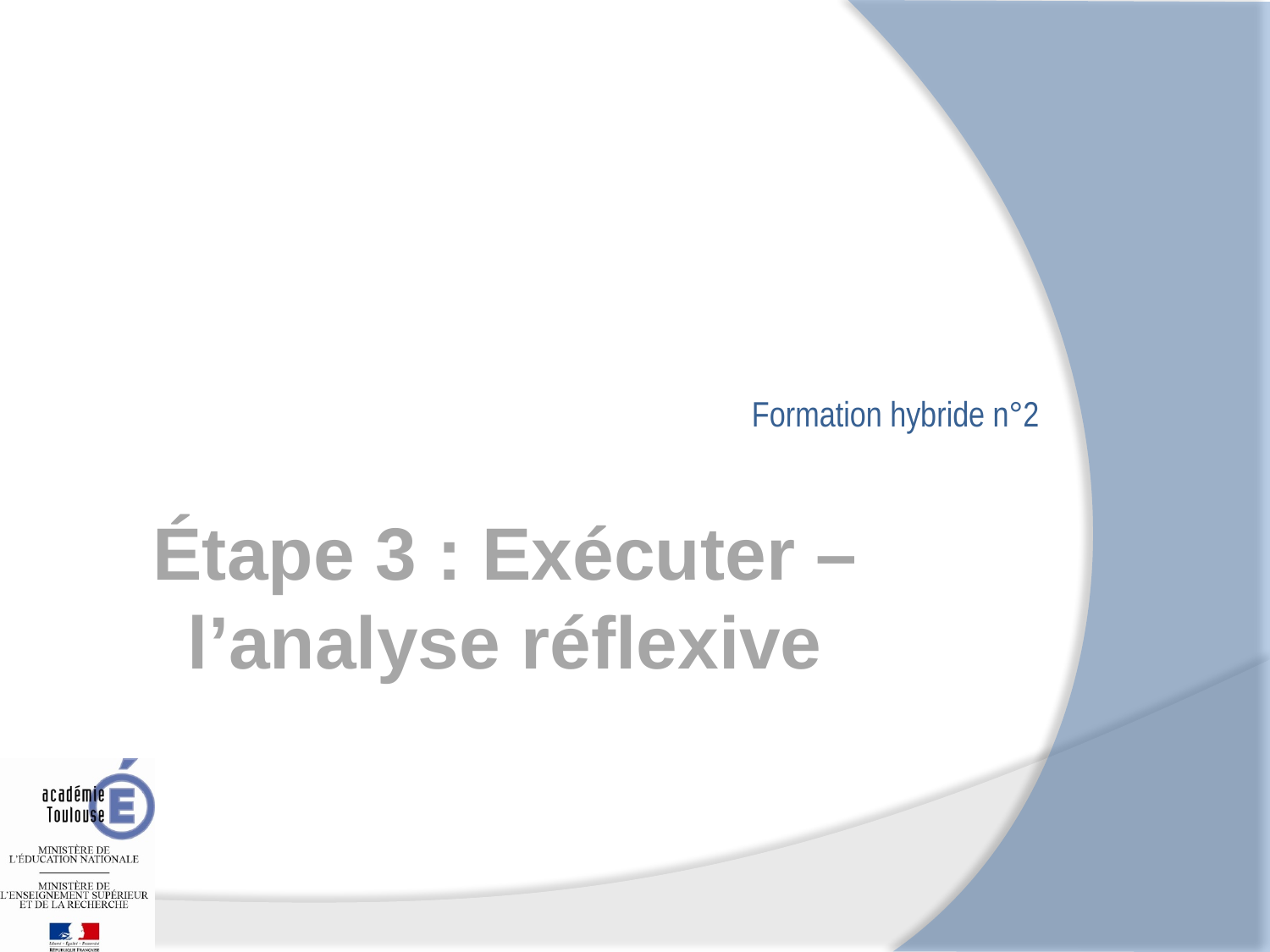

Formation hybride n°2
# Étape 3 : Exécuter – l’analyse réflexive